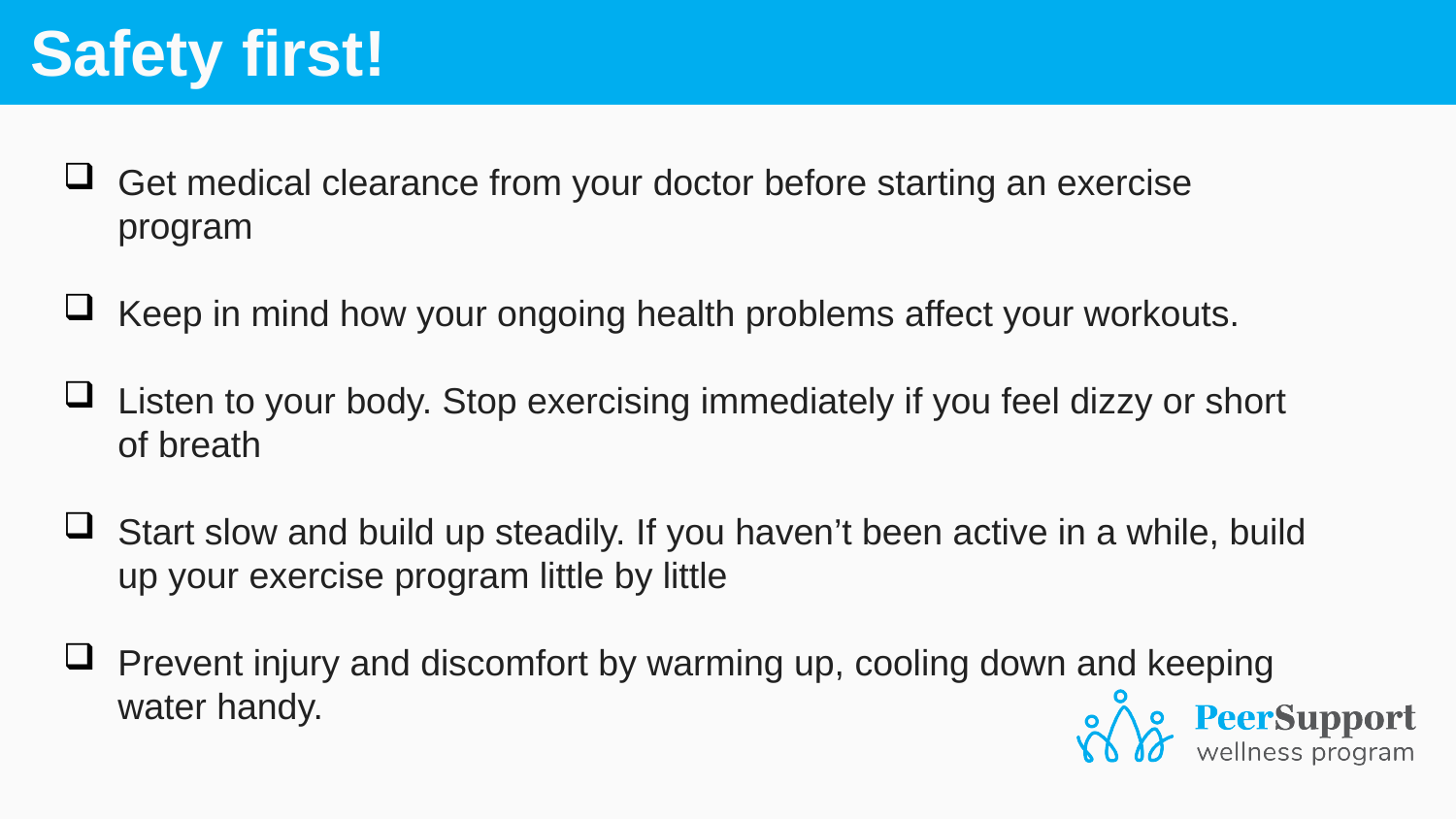

# Safety first!
Get medical clearance from your doctor before starting an exercise program

Keep in mind how your ongoing health problems affect your workouts.

Listen to your body. Stop exercising immediately if you feel dizzy or short of breath

Start slow and build up steadily. If you haven’t been active in a while, build up your exercise program little by little

Prevent injury and discomfort by warming up, cooling down and keeping water handy.